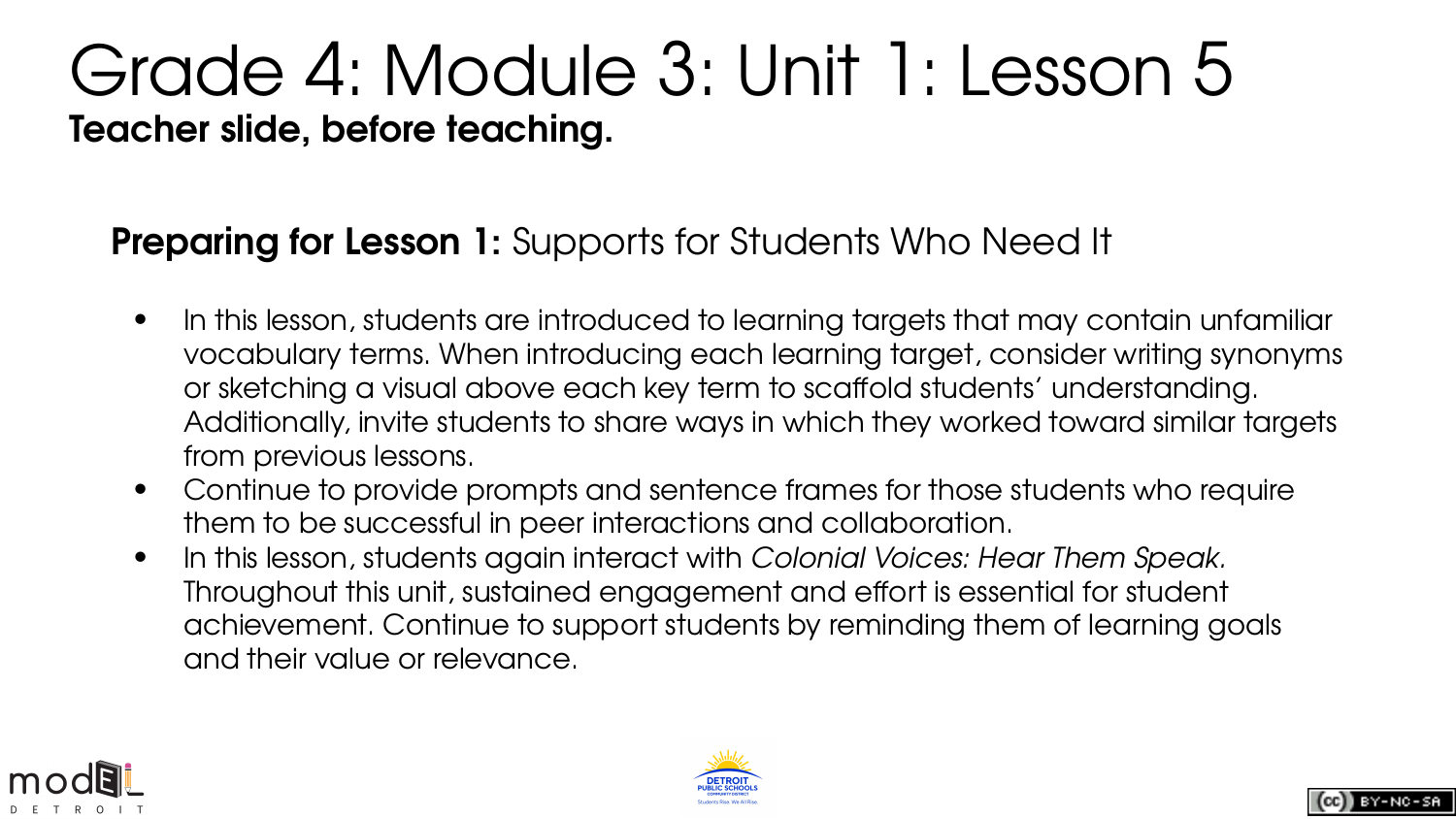

# Grade 4: Module 3: Unit 1: Lesson 5
Teacher slide, before teaching.

Preparing for Lesson 1: Supports for Students Who Need It

In this lesson, students are introduced to learning targets that may contain unfamiliar vocabulary terms. When introducing each learning target, consider writing synonyms or sketching a visual above each key term to scaffold students’ understanding. Additionally, invite students to share ways in which they worked toward similar targets from previous lessons.
Continue to provide prompts and sentence frames for those students who require them to be successful in peer interactions and collaboration.
In this lesson, students again interact with Colonial Voices: Hear Them Speak. Throughout this unit, sustained engagement and effort is essential for student achievement. Continue to support students by reminding them of learning goals and their value or relevance.